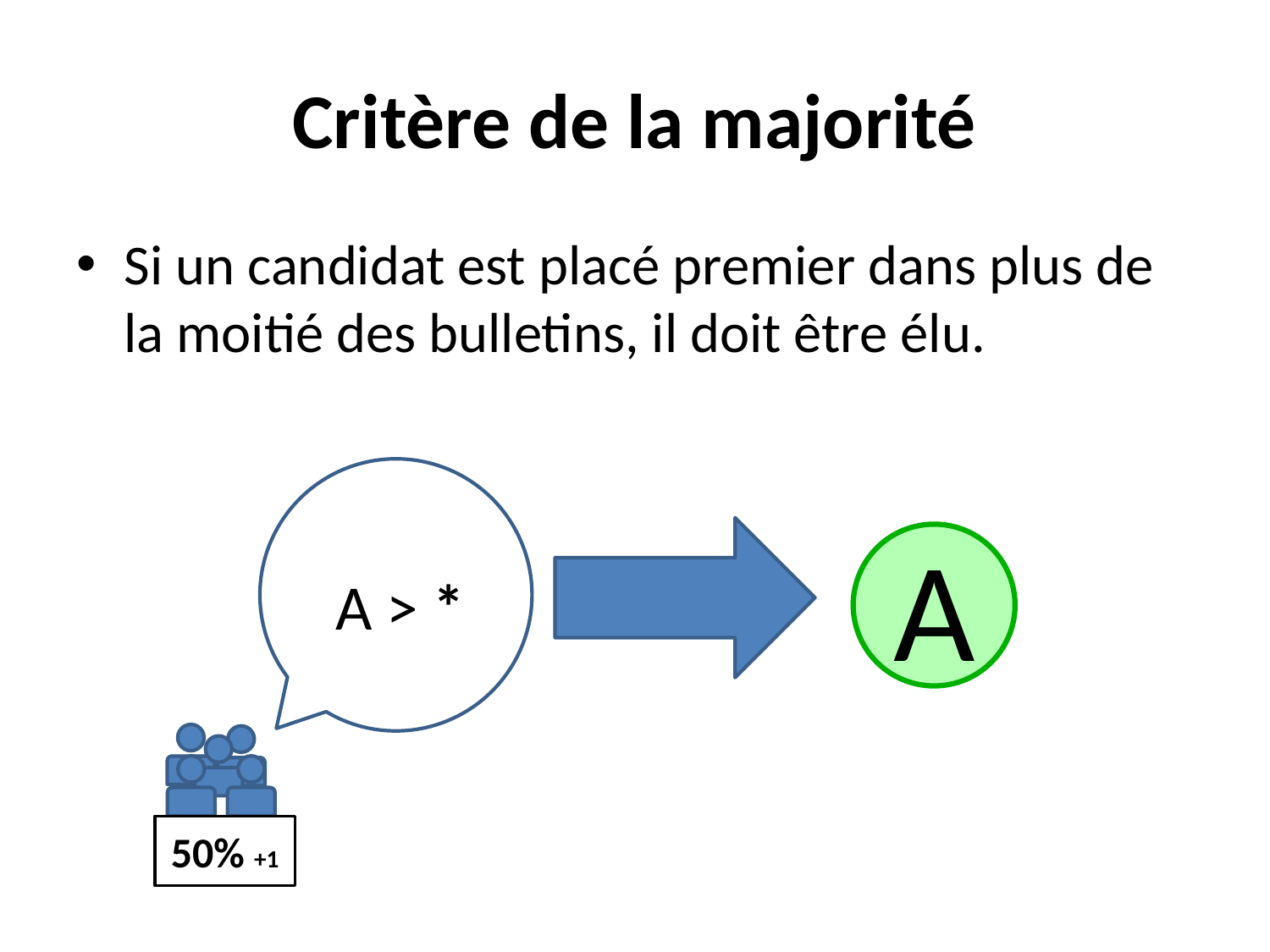

# Critère de la majorité
Si un candidat est placé premier dans plus de la moitié des bulletins, il doit être élu.

A
A > *

50% +1